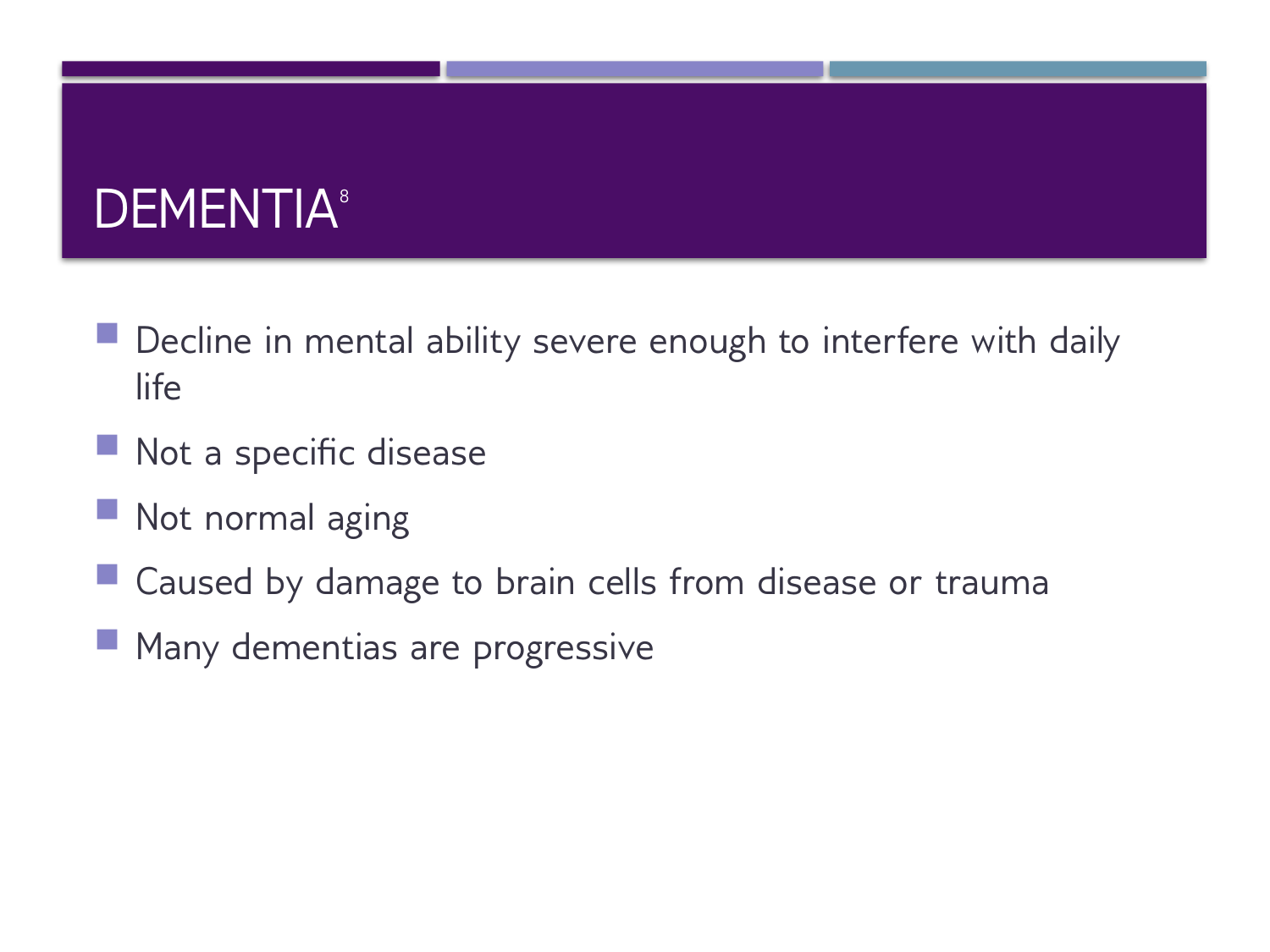

# Dementia8
Decline in mental ability severe enough to interfere with daily life
Not a specific disease
Not normal aging
Caused by damage to brain cells from disease or trauma
Many dementias are progressive